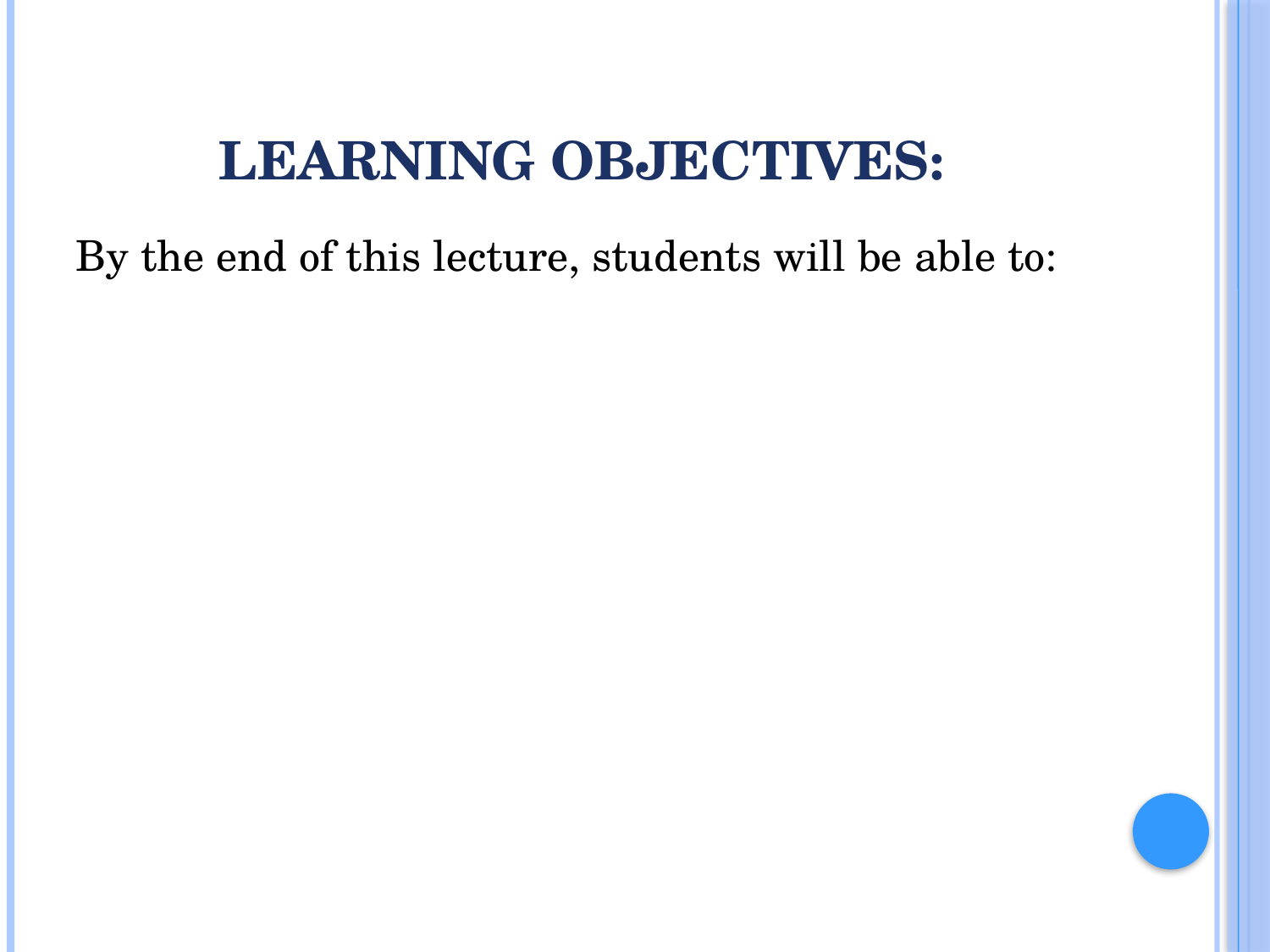

# Learning Objectives:
By the end of this lecture, students will be able to: